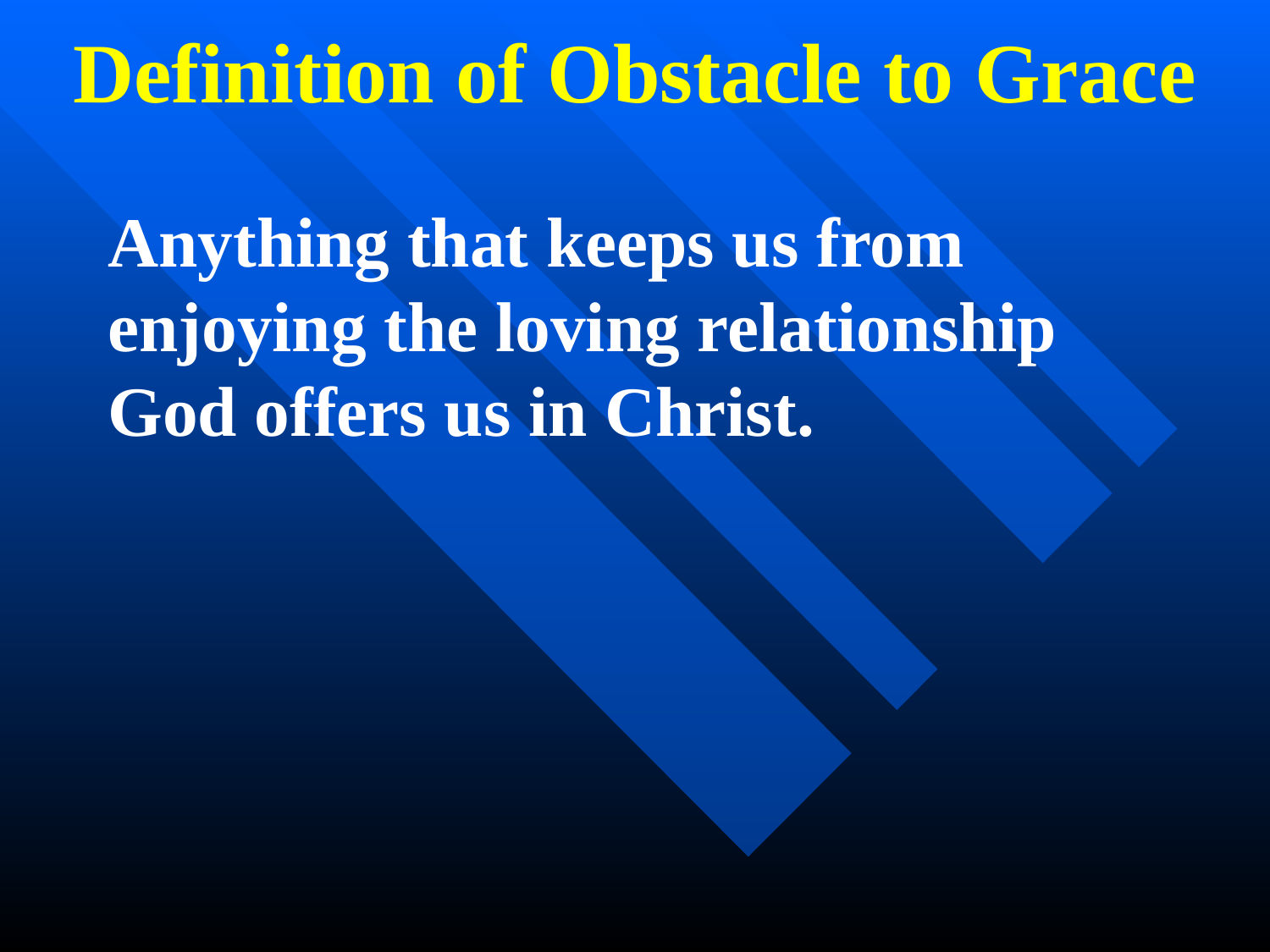

# Definition of Obstacle to Grace
Anything that keeps us from enjoying the loving relationship God offers us in Christ.